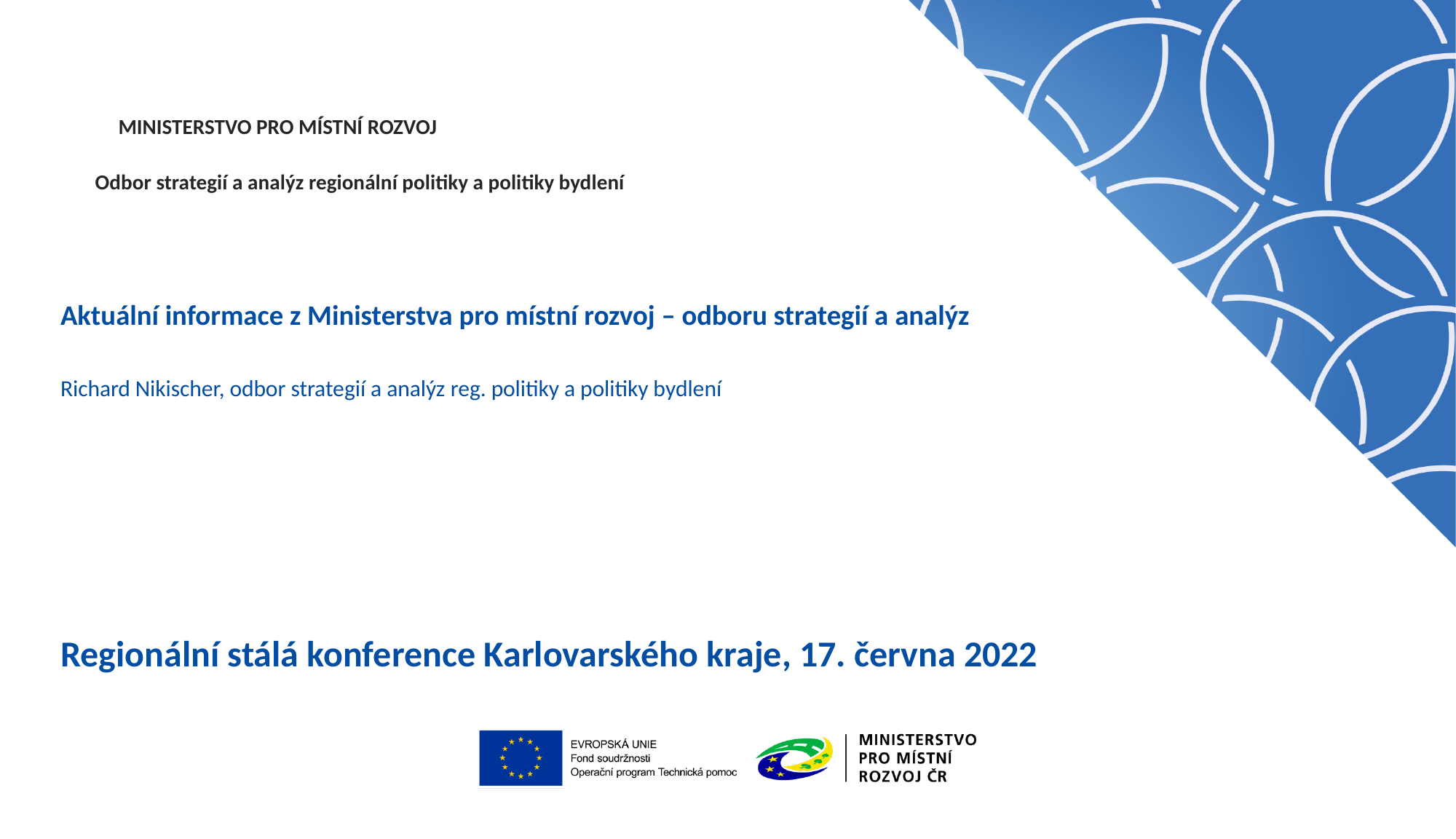

Odbor strategií a analýz regionální politiky a politiky bydlení
# Aktuální informace z Ministerstva pro místní rozvoj – odboru strategií a analýz Richard Nikischer, odbor strategií a analýz reg. politiky a politiky bydlení
Regionální stálá konference Karlovarského kraje, 17. června 2022